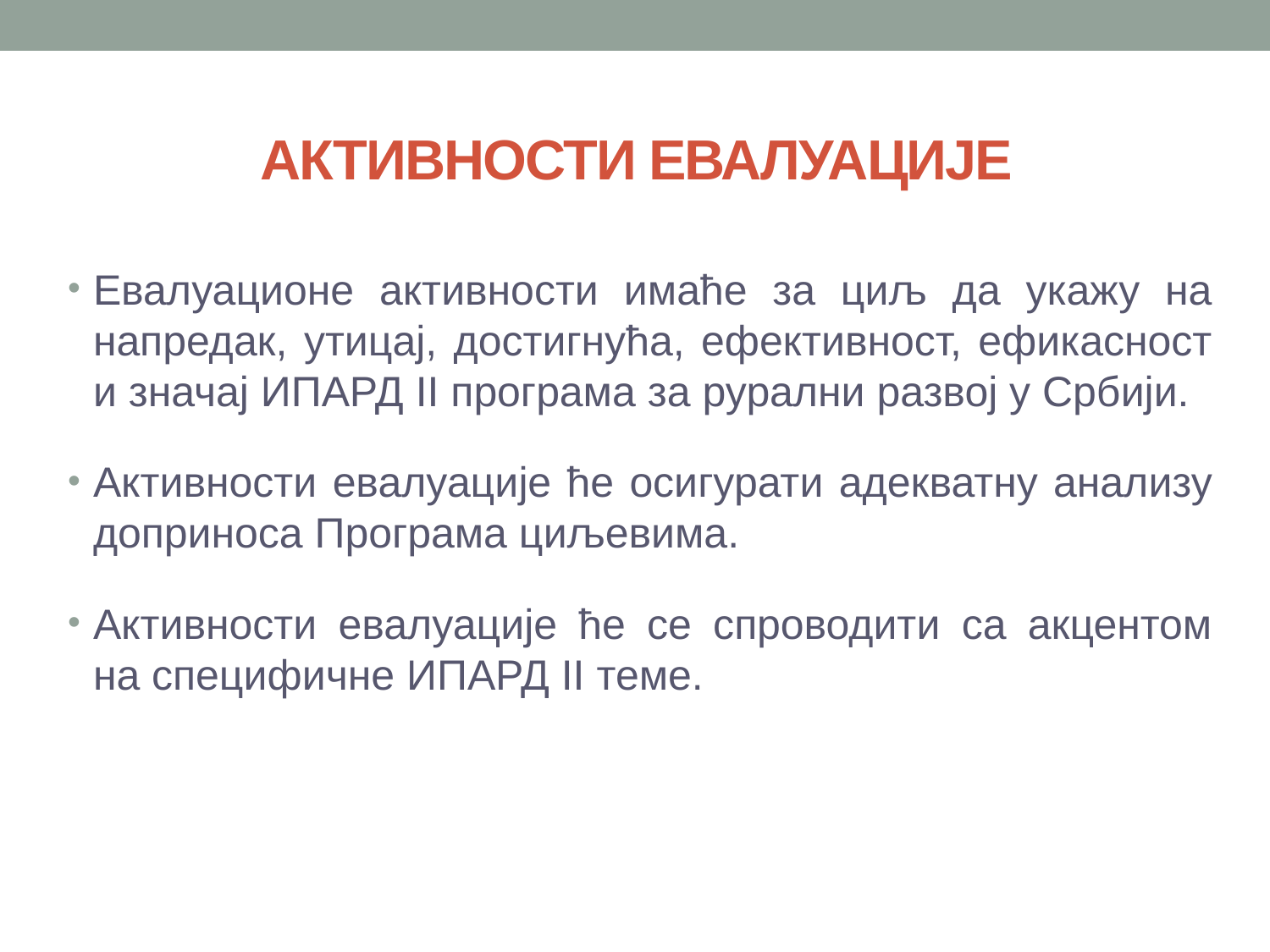

# АКТИВНОСТИ ЕВАЛУАЦИЈЕ
Евалуационе активности имаће за циљ да укажу на напредак, утицај, достигнућа, ефективност, ефикасност и значај ИПАРД II програма за рурални развој у Србији.
Активности евалуације ће осигурати адекватну анализу доприноса Програма циљевима.
Активности евалуације ће се спроводити са акцентом на специфичне ИПАРД II теме.